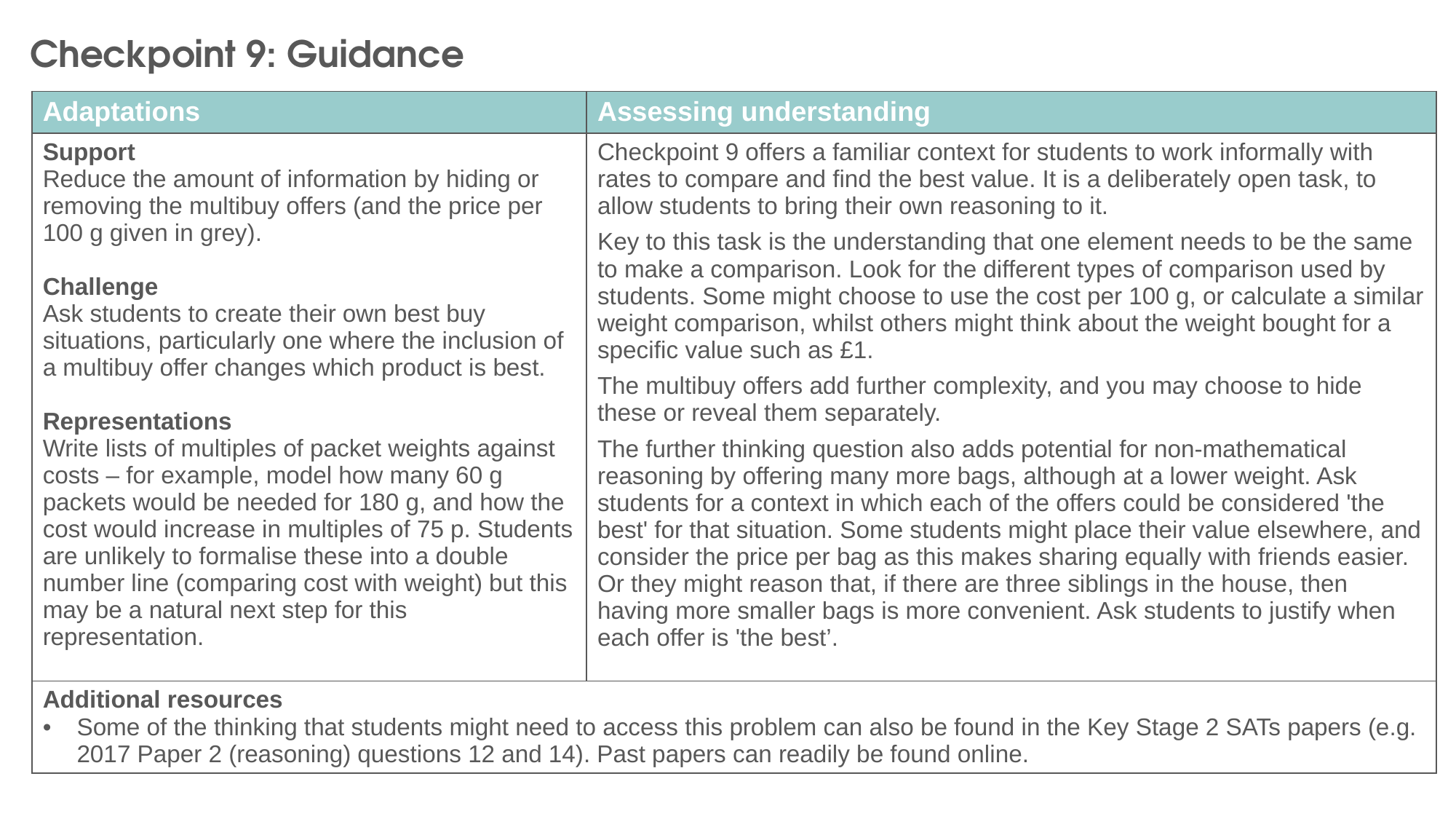

Checkpoint 9: Guidance
| Adaptations | Assessing understanding |
| --- | --- |
| Support Reduce the amount of information by hiding or removing the multibuy offers (and the price per 100 g given in grey). Challenge Ask students to create their own best buy situations, particularly one where the inclusion of a multibuy offer changes which product is best. Representations Write lists of multiples of packet weights against costs – for example, model how many 60 g packets would be needed for 180 g, and how the cost would increase in multiples of 75 p. Students are unlikely to formalise these into a double number line (comparing cost with weight) but this may be a natural next step for this representation. | Checkpoint 9 offers a familiar context for students to work informally with rates to compare and find the best value. It is a deliberately open task, to allow students to bring their own reasoning to it. Key to this task is the understanding that one element needs to be the same to make a comparison. Look for the different types of comparison used by students. Some might choose to use the cost per 100 g, or calculate a similar weight comparison, whilst others might think about the weight bought for a specific value such as £1. The multibuy offers add further complexity, and you may choose to hide these or reveal them separately. The further thinking question also adds potential for non-mathematical reasoning by offering many more bags, although at a lower weight. Ask students for a context in which each of the offers could be considered 'the best' for that situation. Some students might place their value elsewhere, and consider the price per bag as this makes sharing equally with friends easier. Or they might reason that, if there are three siblings in the house, then having more smaller bags is more convenient. Ask students to justify when each offer is 'the best’. |
| Additional resources Some of the thinking that students might need to access this problem can also be found in the Key Stage 2 SATs papers (e.g. 2017 Paper 2 (reasoning) questions 12 and 14). Past papers can readily be found online. |  |